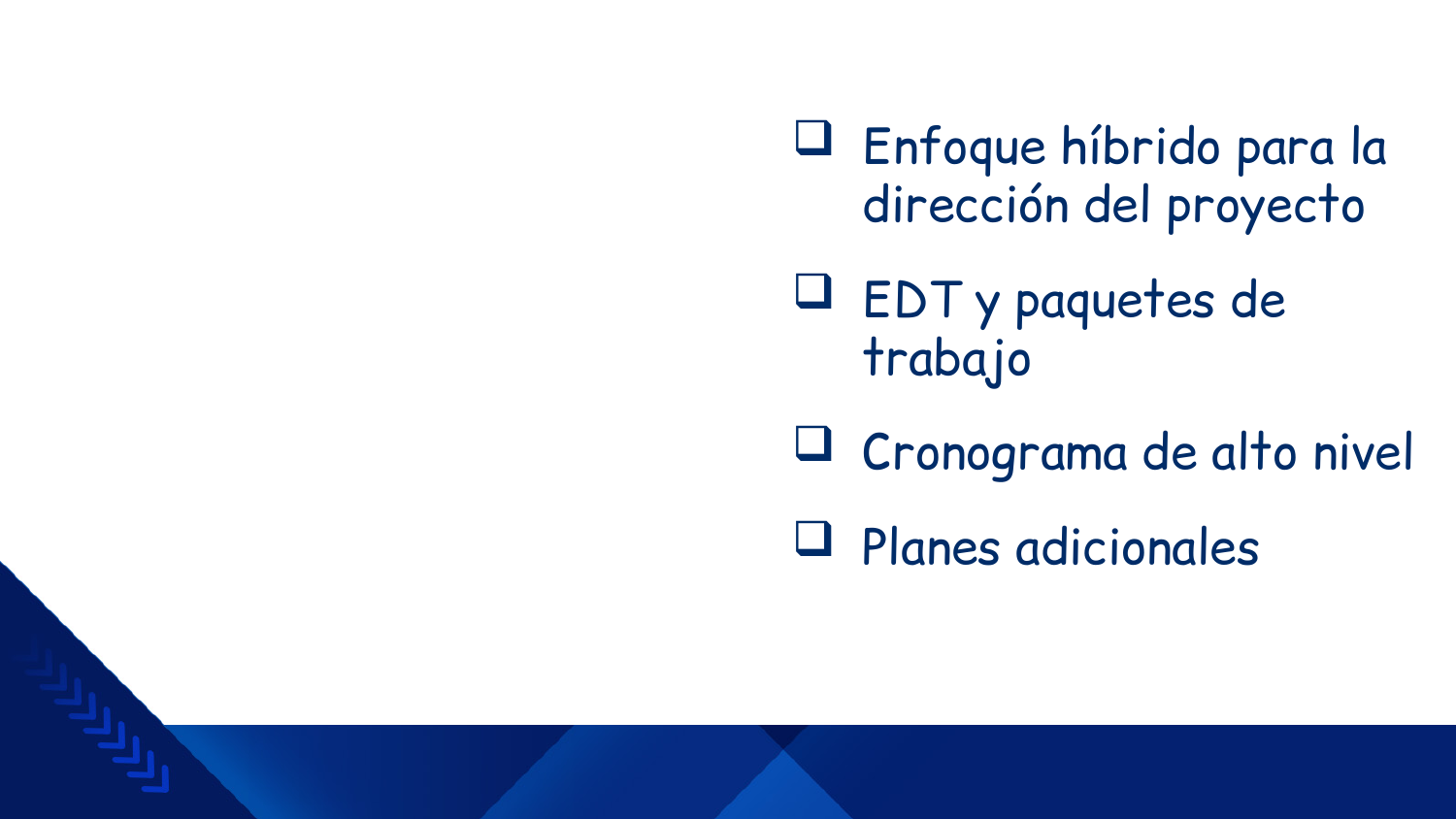

Enfoque híbrido para la dirección del proyecto
EDT y paquetes de trabajo
Cronograma de alto nivel
Planes adicionales